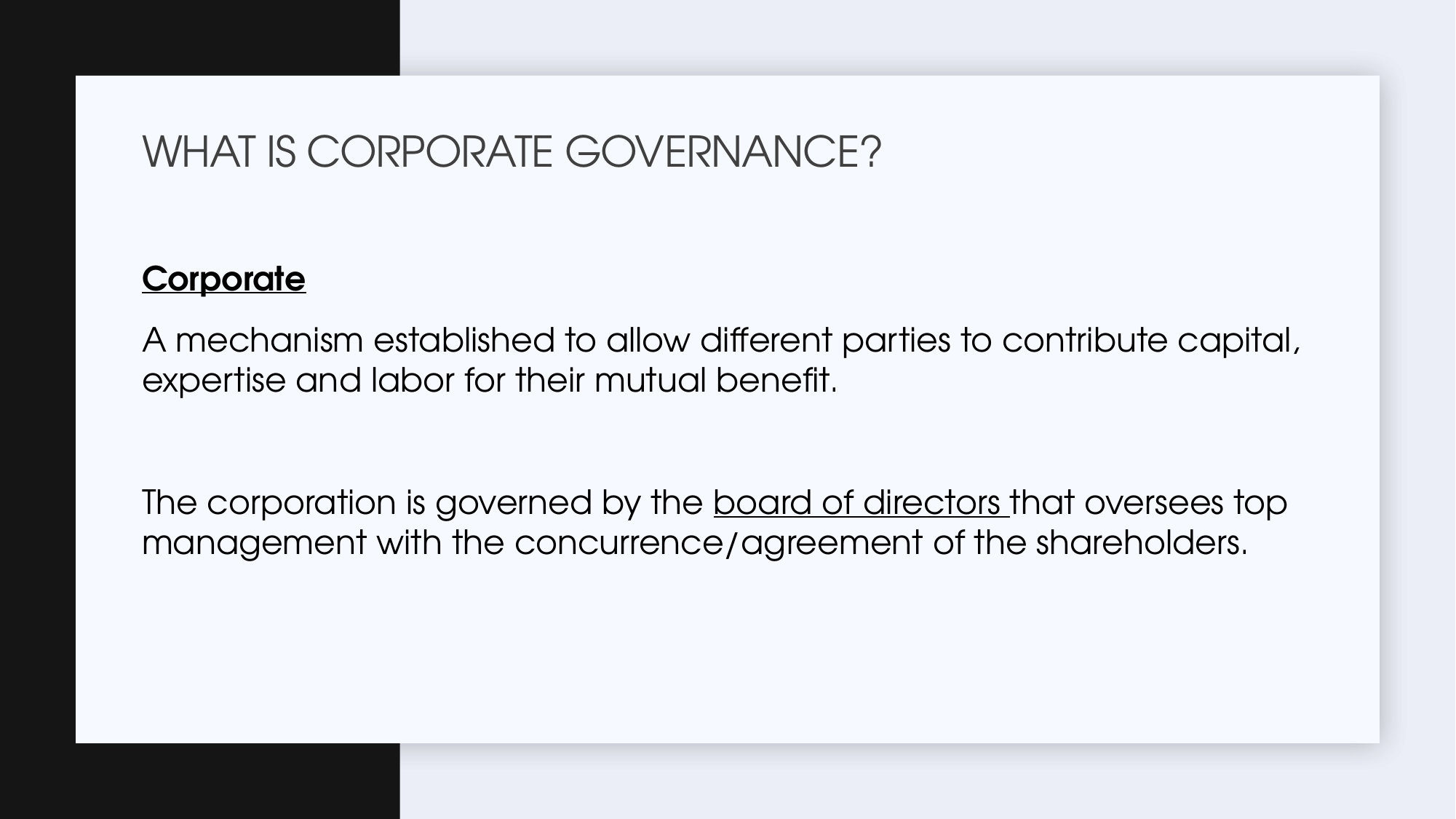

# What is corporate governance?
Corporate
A mechanism established to allow different parties to contribute capital, expertise and labor for their mutual benefit.

The corporation is governed by the board of directors that oversees top management with the concurrence/agreement of the shareholders.